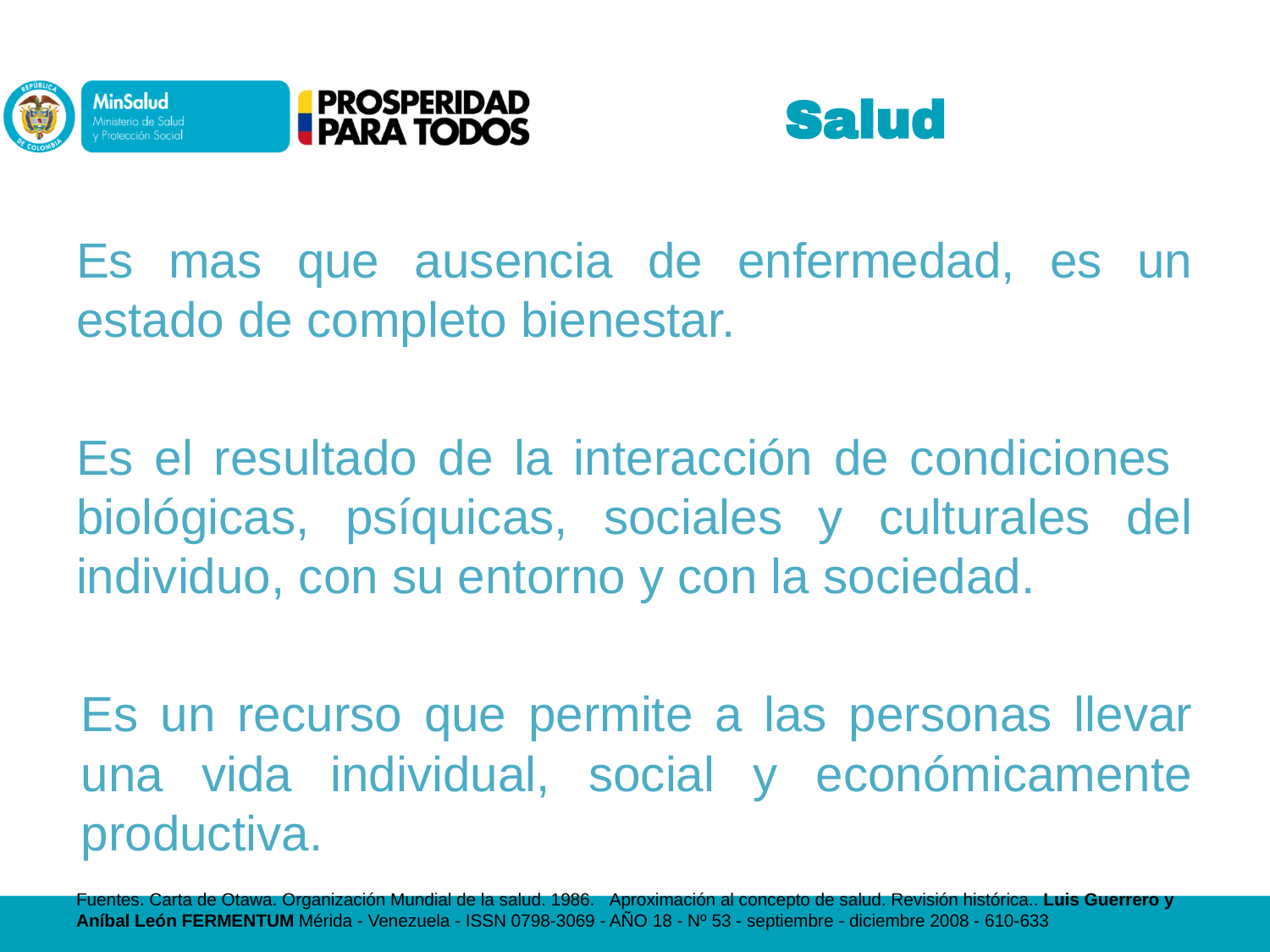

# Salud
Es mas que ausencia de enfermedad, es un estado de completo bienestar.

Es el resultado de la interacción de condiciones  biológicas, psíquicas, sociales y culturales del individuo, con su entorno y con la sociedad.

Es un recurso que permite a las personas llevar una vida individual, social y económicamente productiva.

Fuentes. Carta de Otawa. Organización Mundial de la salud. 1986.   Aproximación al concepto de salud. Revisión histórica.. Luis Guerrero y Aníbal León FERMENTUM Mérida - Venezuela - ISSN 0798-3069 - AÑO 18 - Nº 53 - septiembre - diciembre 2008 - 610-633